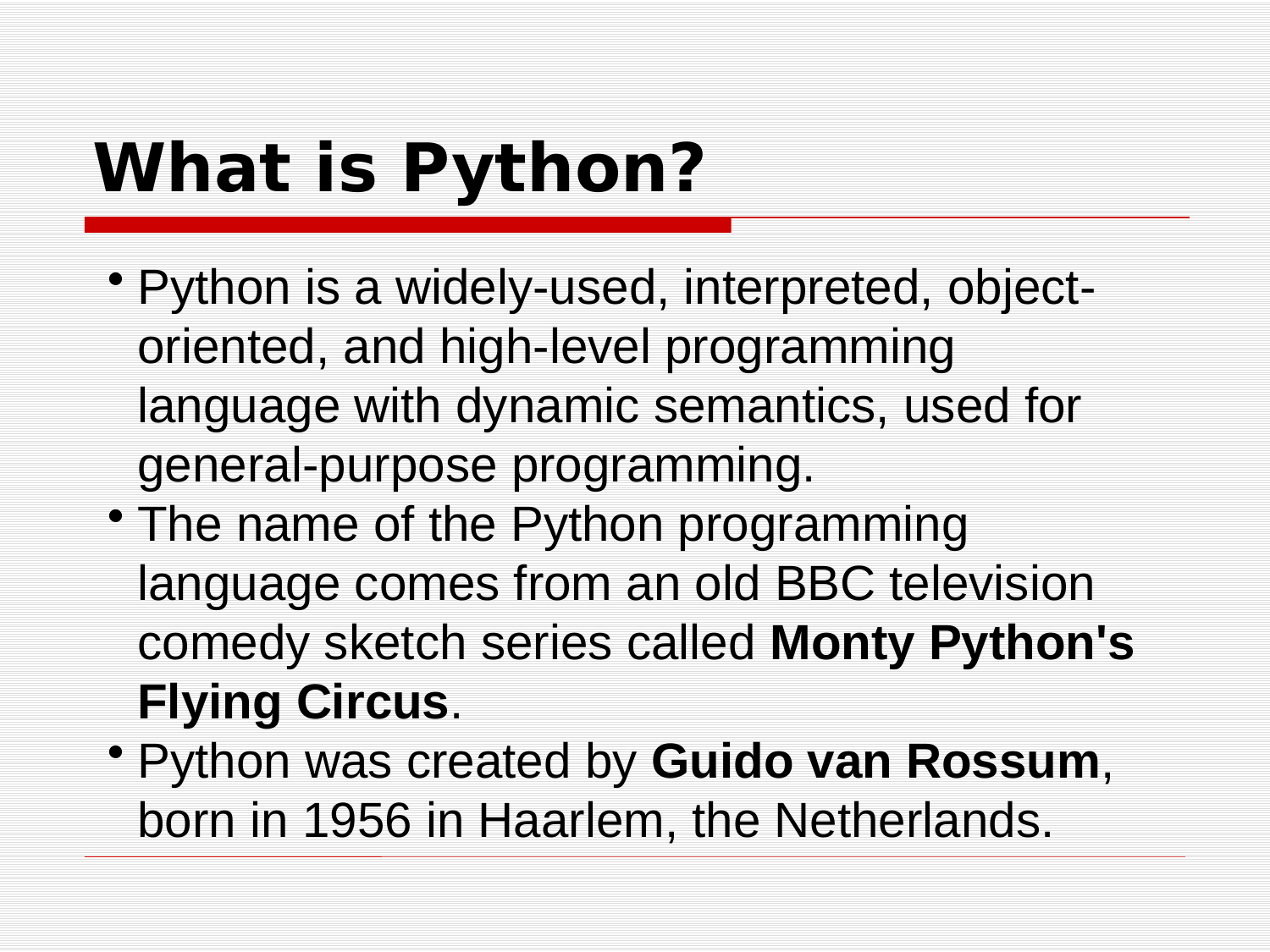

What is Python?
Python is a widely-used, interpreted, object-oriented, and high-level programming language with dynamic semantics, used for general-purpose programming.
The name of the Python programming language comes from an old BBC television comedy sketch series called Monty Python's Flying Circus.
Python was created by Guido van Rossum, born in 1956 in Haarlem, the Netherlands.